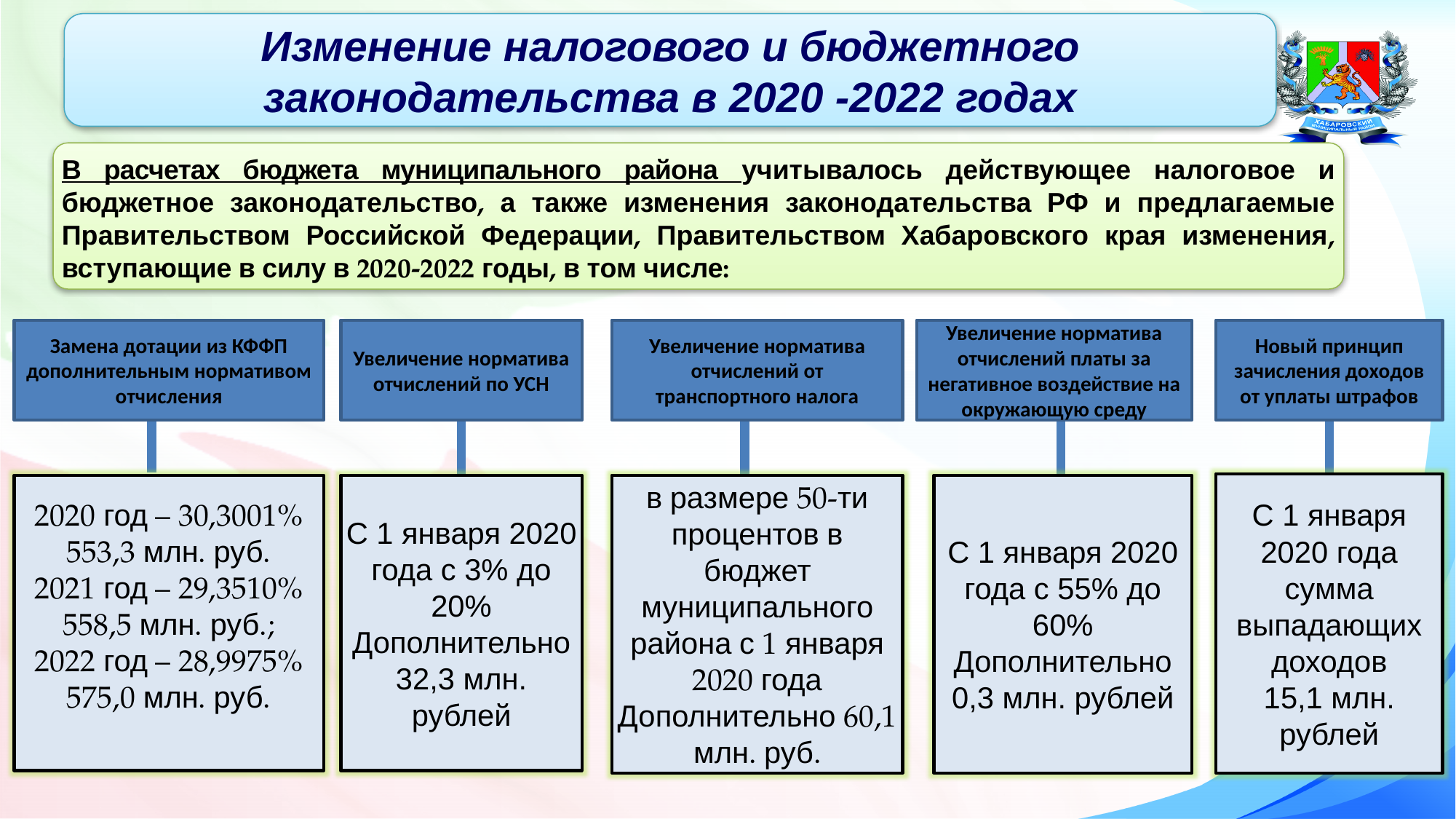

Изменение налогового и бюджетного законодательства в 2020 -2022 годах
В расчетах бюджета муниципального района учитывалось действующее налоговое и бюджетное законодательство, а также изменения законодательства РФ и предлагаемые Правительством Российской Федерации, Правительством Хабаровского края изменения, вступающие в силу в 2020-2022 годы, в том числе:

Увеличение норматива отчислений по УСН
Увеличение норматива отчислений от транспортного налога
Увеличение норматива отчислений платы за негативное воздействие на окружающую среду
Замена дотации из КФФП дополнительным нормативом отчисления
Новый принцип зачисления доходов от уплаты штрафов
С 1 января 2020 года сумма выпадающих доходов
15,1 млн. рублей
С 1 января 2020 года с 3% до 20%
Дополнительно
32,3 млн. рублей
2020 год – 30,3001% 553,3 млн. руб.
2021 год – 29,3510% 558,5 млн. руб.;
2022 год – 28,9975% 575,0 млн. руб.

в размере 50-ти процентов в бюджет муниципального района с 1 января 2020 года
Дополнительно 60,1 млн. руб.

С 1 января 2020 года с 55% до 60%
Дополнительно
0,3 млн. рублей